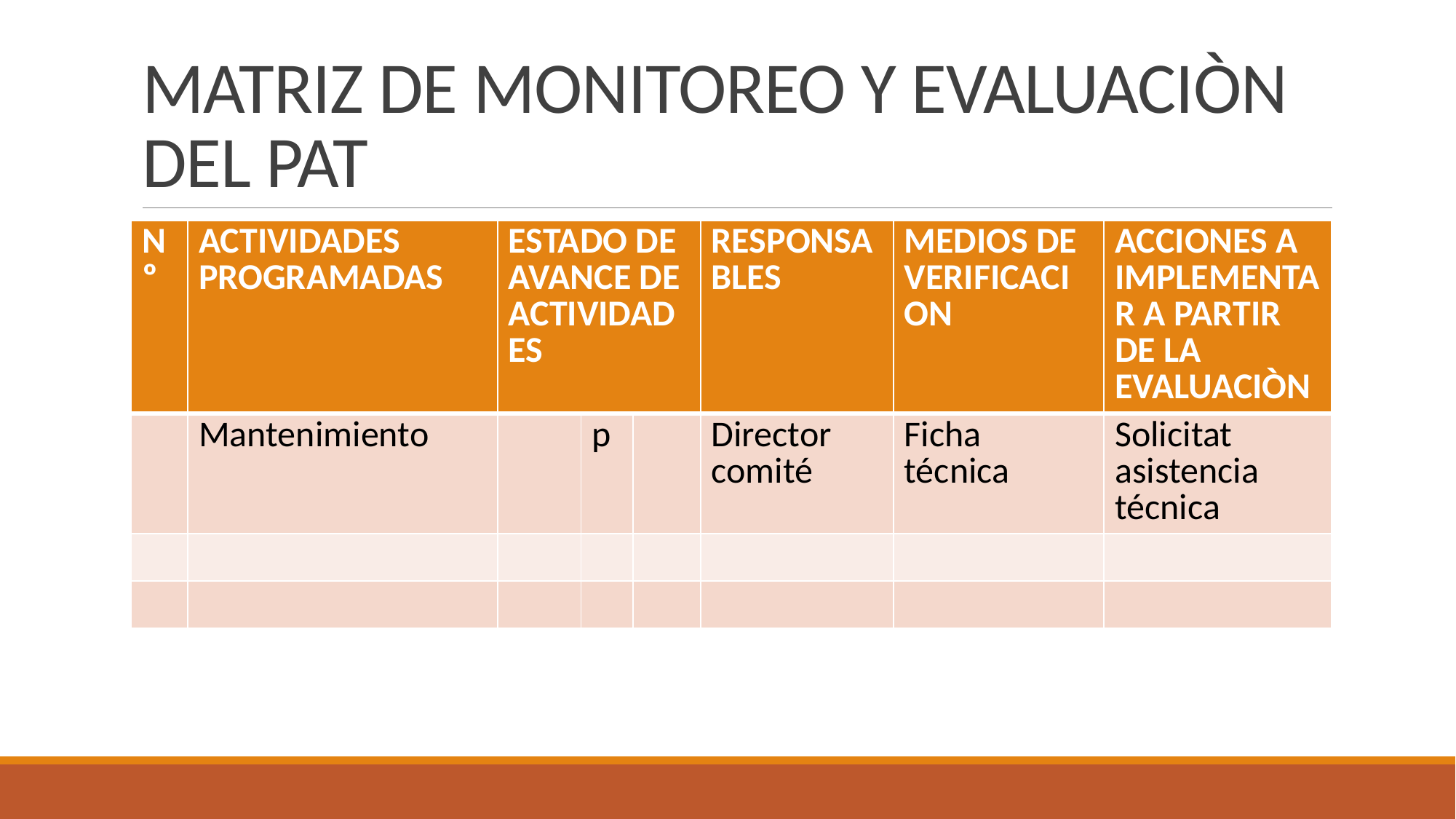

# MATRIZ DE MONITOREO Y EVALUACIÒN DEL PAT
| Nº | ACTIVIDADES PROGRAMADAS | ESTADO DE AVANCE DE ACTIVIDADES |  |  | RESPONSABLES | MEDIOS DE VERIFICACION | ACCIONES A IMPLEMENTAR A PARTIR DE LA EVALUACIÒN |
| --- | --- | --- | --- | --- | --- | --- | --- |
|  | Mantenimiento |  | p |  | Director comité | Ficha técnica | Solicitat asistencia técnica |
|  |  |  |  |  |  |  |  |
|  |  |  |  |  |  |  |  |